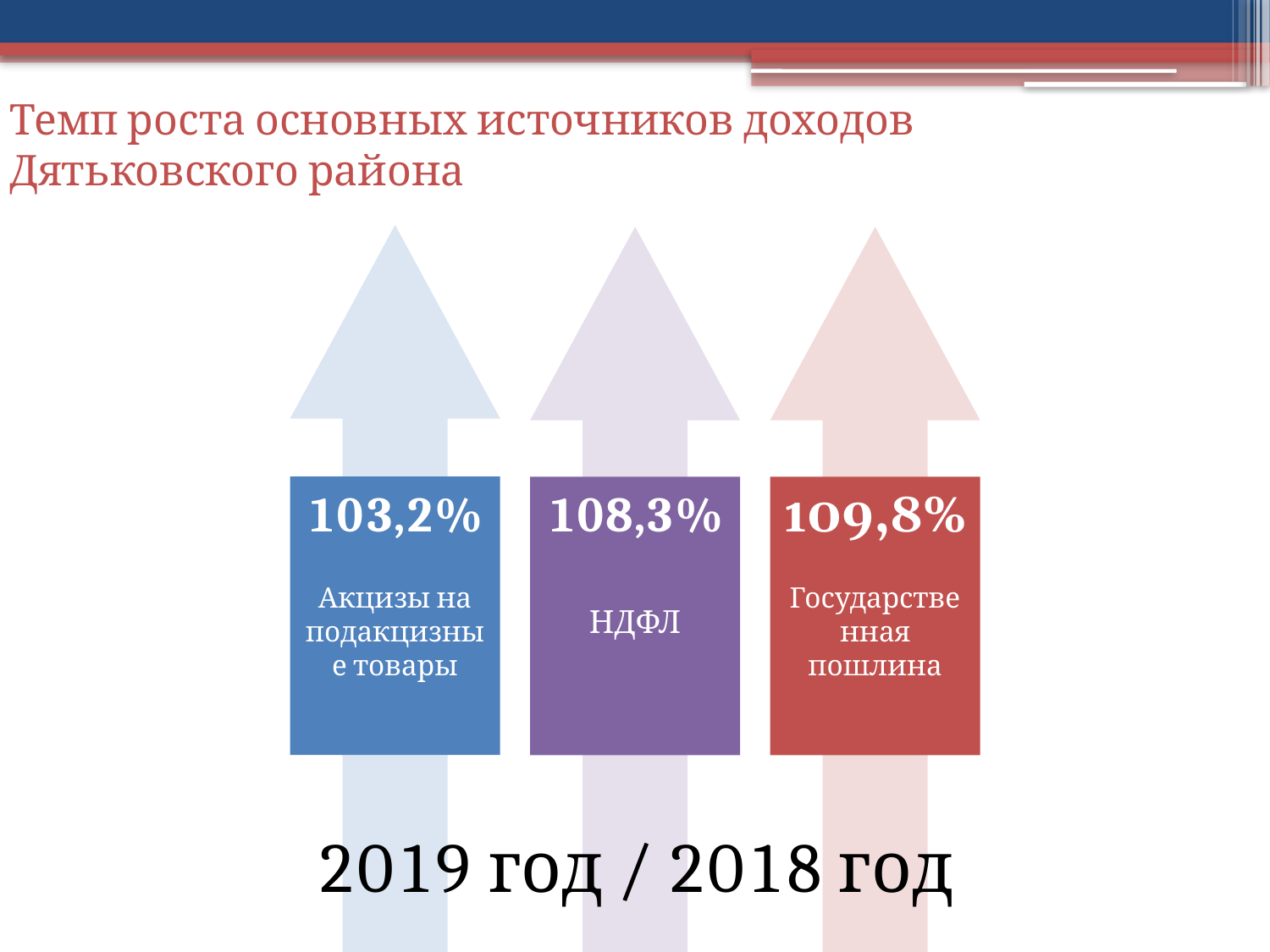

# Темп роста основных источников доходов Дятьковского района

103,2%

Акцизы на подакцизные товары
108,3%

НДФЛ
109,8%

Государственная пошлина
2019 год / 2018 год